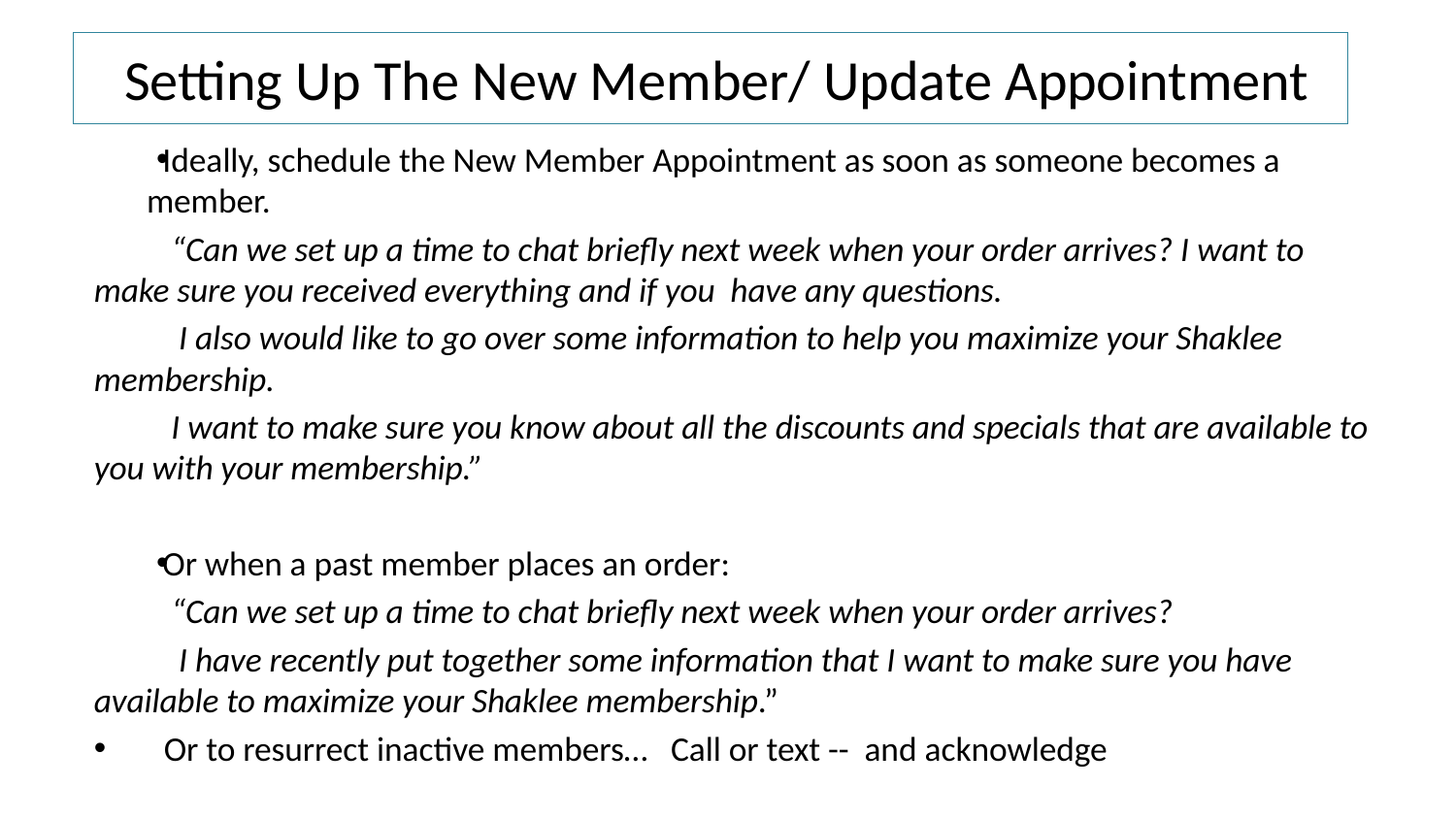

# Setting Up The New Member/ Update Appointment
Ideally, schedule the New Member Appointment as soon as someone becomes a member.
	“Can we set up a time to chat briefly next week when your order arrives? I want to make sure you received everything and if you  have any questions.
 	 I also would like to go over some information to help you maximize your Shaklee membership.
 	I want to make sure you know about all the discounts and specials that are available to you with your membership.”

Or when a past member places an order:
	“Can we set up a time to chat briefly next week when your order arrives?
	 I have recently put together some information that I want to make sure you have available to maximize your Shaklee membership.”
Or to resurrect inactive members…   Call or text --  and acknowledge